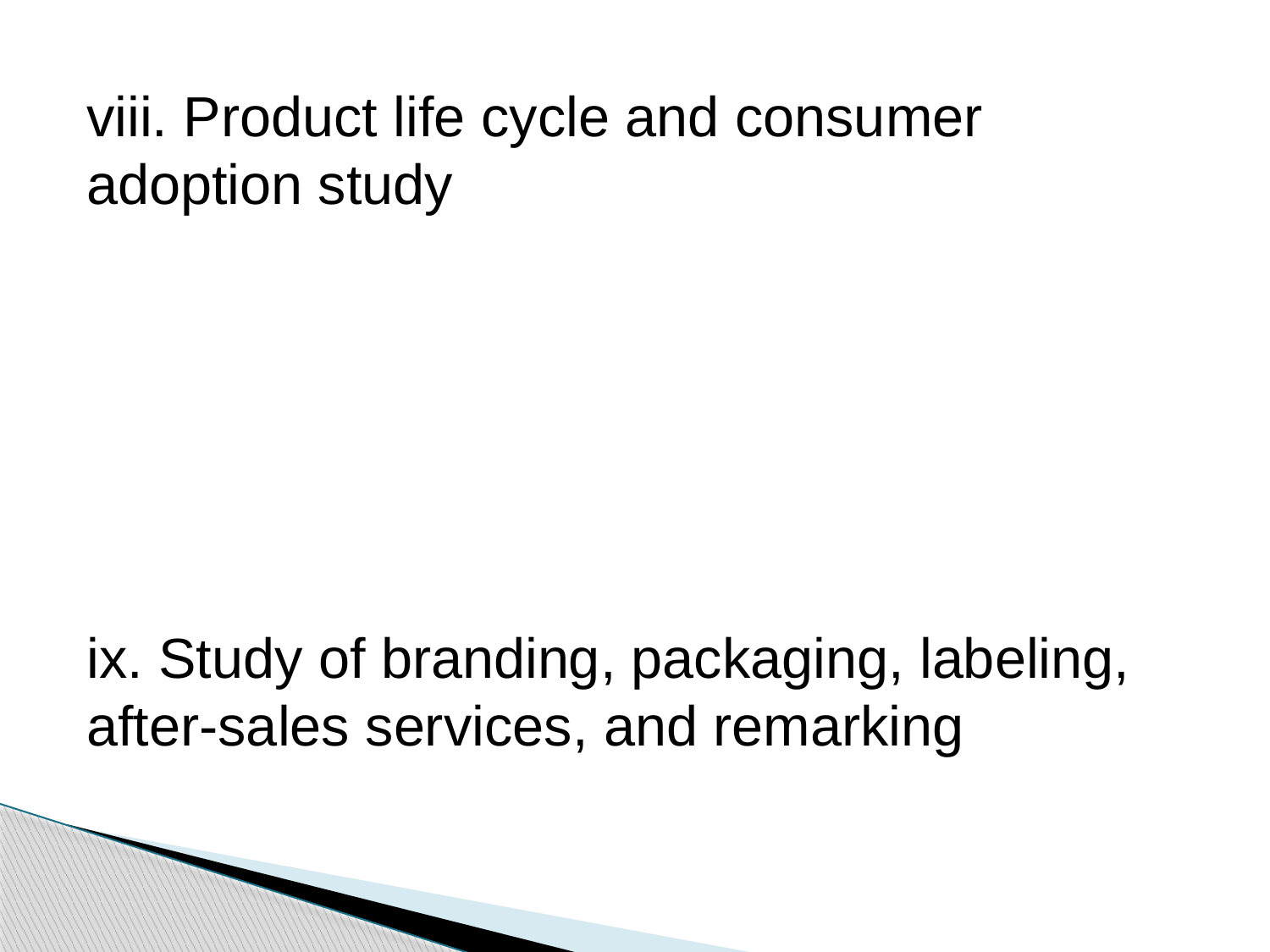

viii. Product life cycle and consumer adoption study

ix. Study of branding, packaging, labeling, after-sales services, and remarking